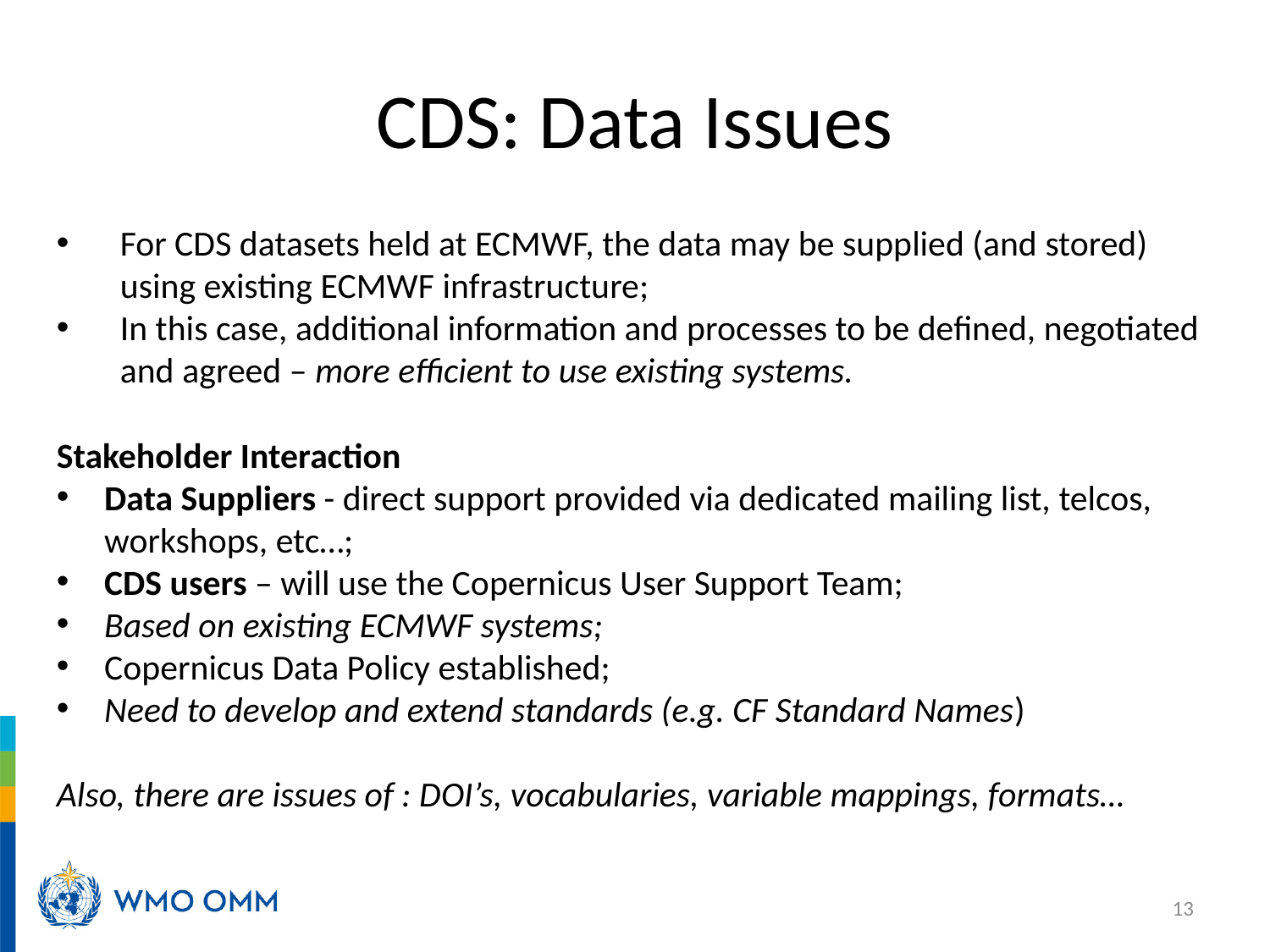

# CDS: Data Issues
For CDS datasets held at ECMWF, the data may be supplied (and stored)  using existing ECMWF infrastructure;
In this case, additional information and processes to be defined, negotiated and agreed – more efficient to use existing systems.

Stakeholder Interaction
Data Suppliers - direct support provided via dedicated mailing list, telcos, workshops, etc…;
CDS users – will use the Copernicus User Support Team;
Based on existing ECMWF systems;
Copernicus Data Policy established;
Need to develop and extend standards (e.g. CF Standard Names)

Also, there are issues of : DOI’s, vocabularies, variable mappings, formats…

13